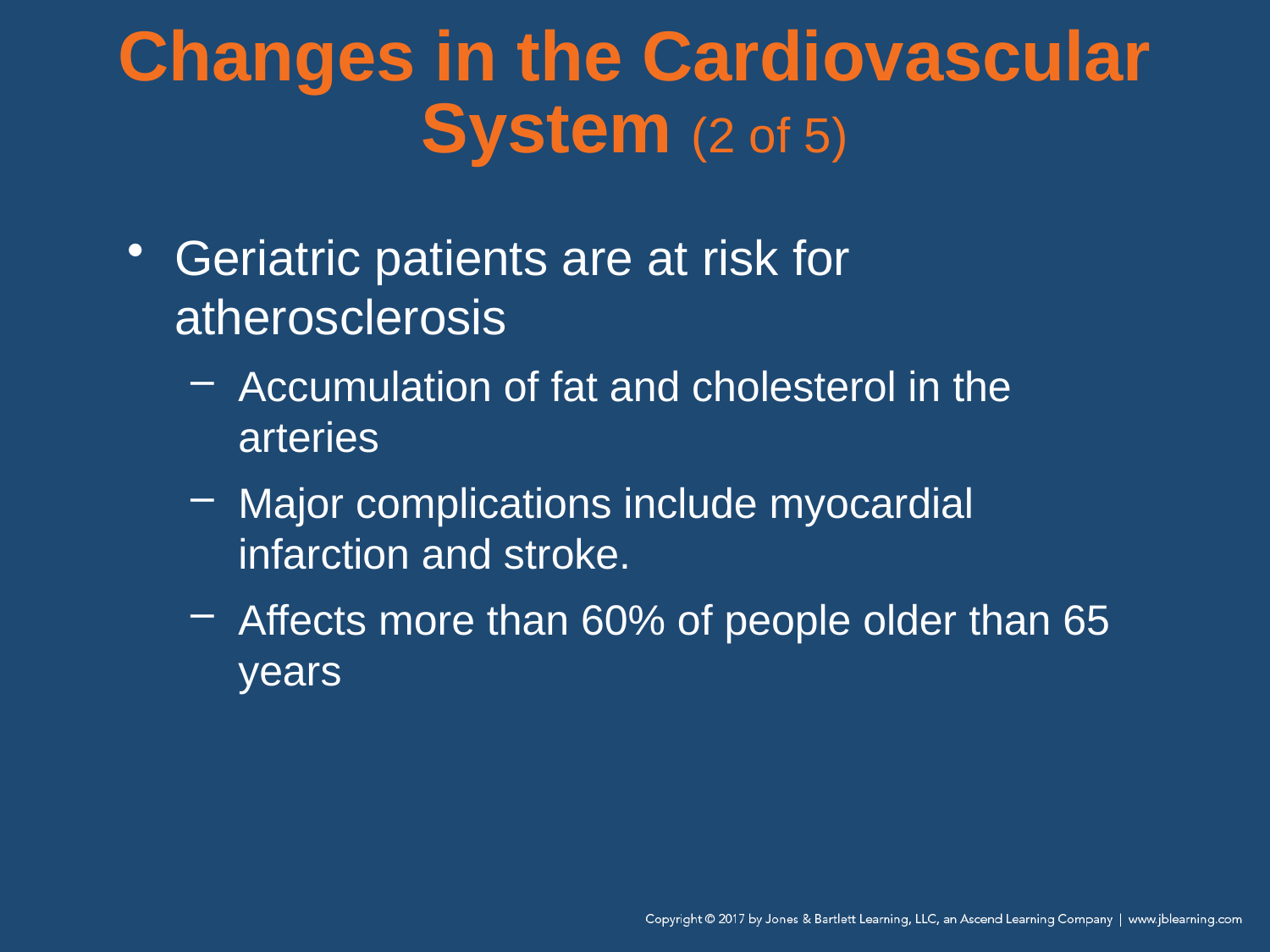

# Changes in the Cardiovascular System (2 of 5)
Geriatric patients are at risk for atherosclerosis
Accumulation of fat and cholesterol in the arteries
Major complications include myocardial infarction and stroke.
Affects more than 60% of people older than 65 years